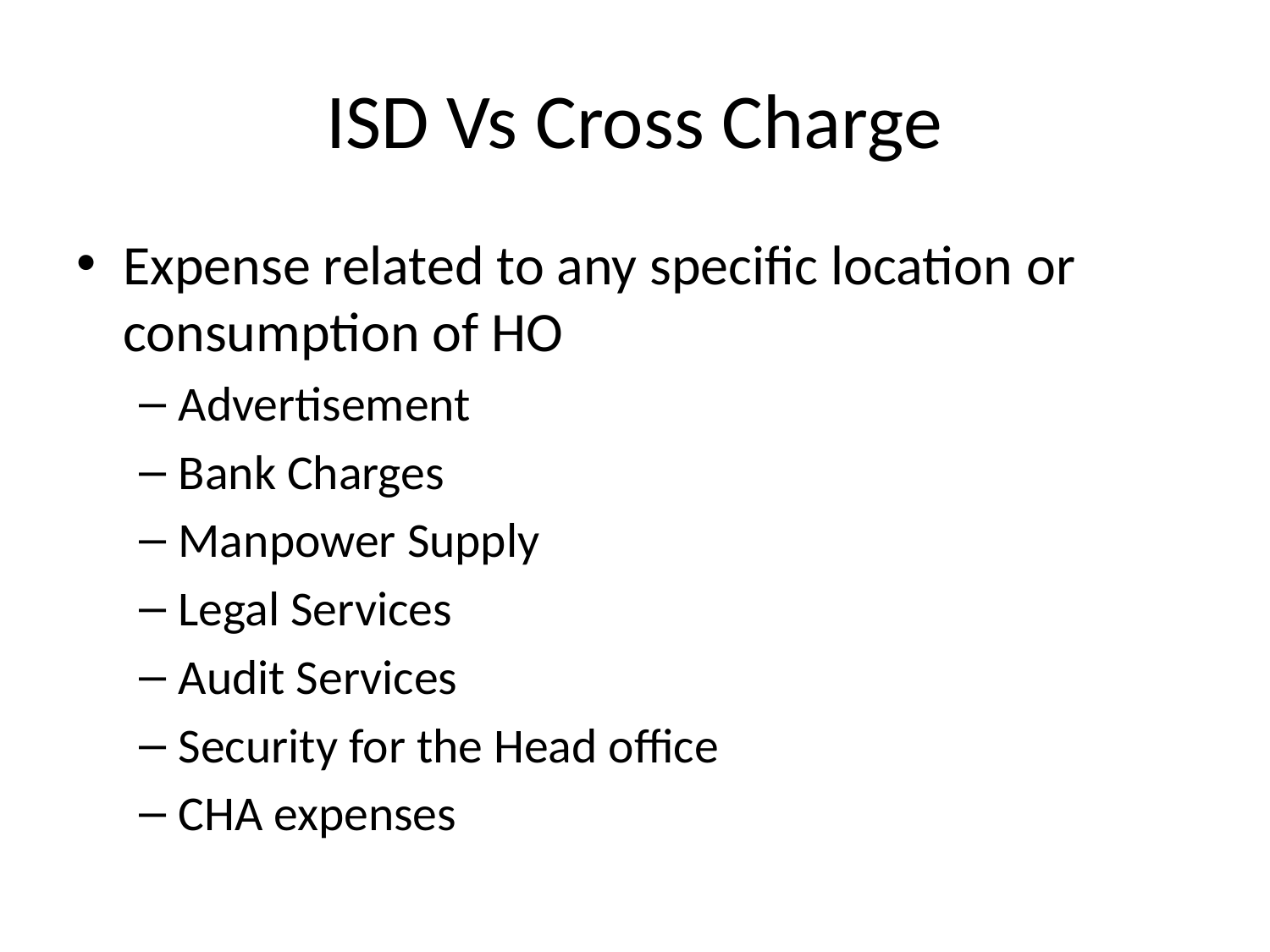

# ISD Vs Cross Charge
Expense related to any specific location or consumption of HO
Advertisement
Bank Charges
Manpower Supply
Legal Services
Audit Services
Security for the Head office
CHA expenses